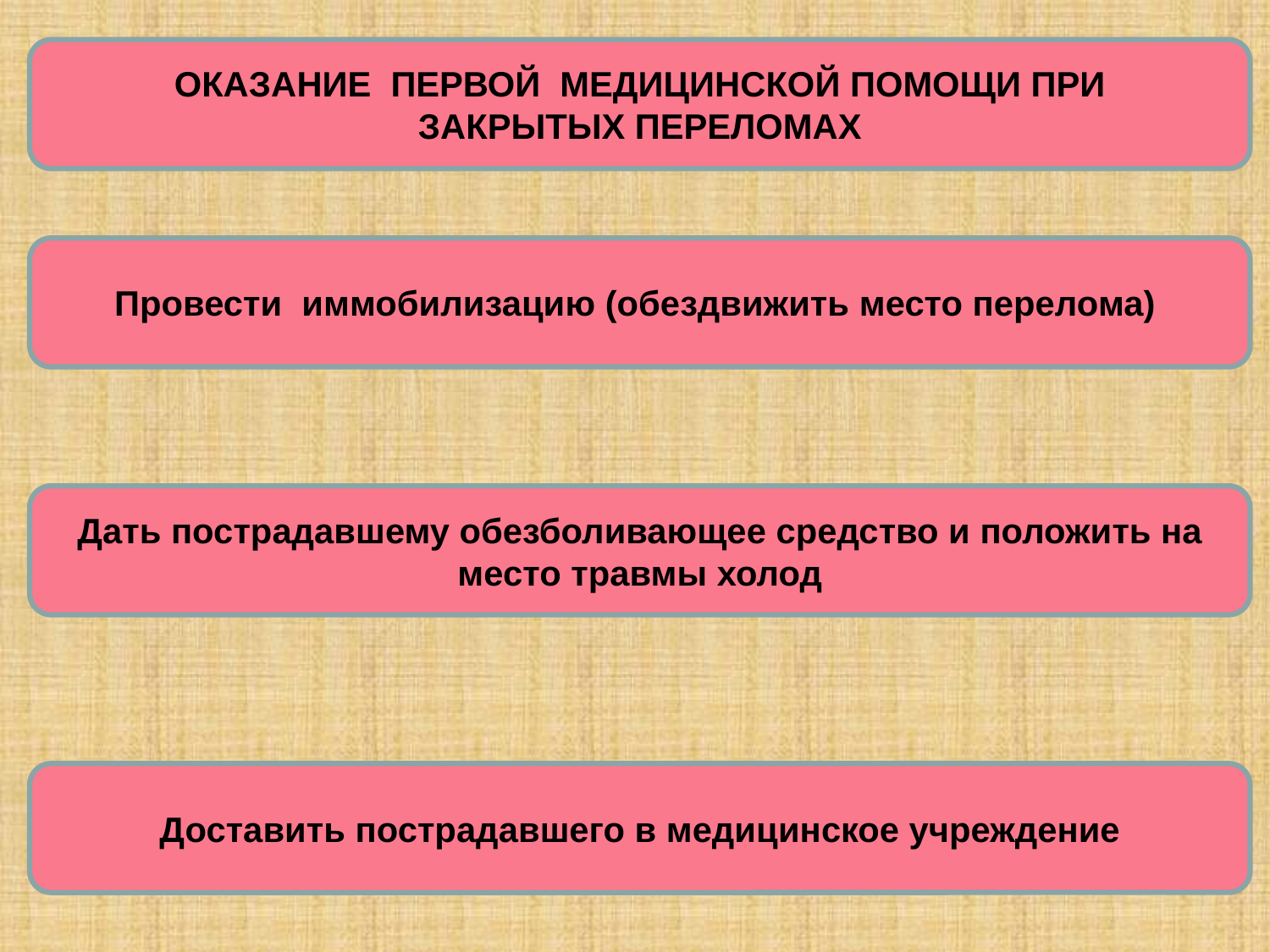

ОКАЗАНИЕ  ПЕРВОЙ  МЕДИЦИНСКОЙ ПОМОЩИ ПРИ
ЗАКРЫТЫХ ПЕРЕЛОМАХ
Провести  иммобилизацию (обездвижить место перелома)
Дать пострадавшему обезболивающее средство и положить на место травмы холод
Доставить пострадавшего в медицинское учреждение